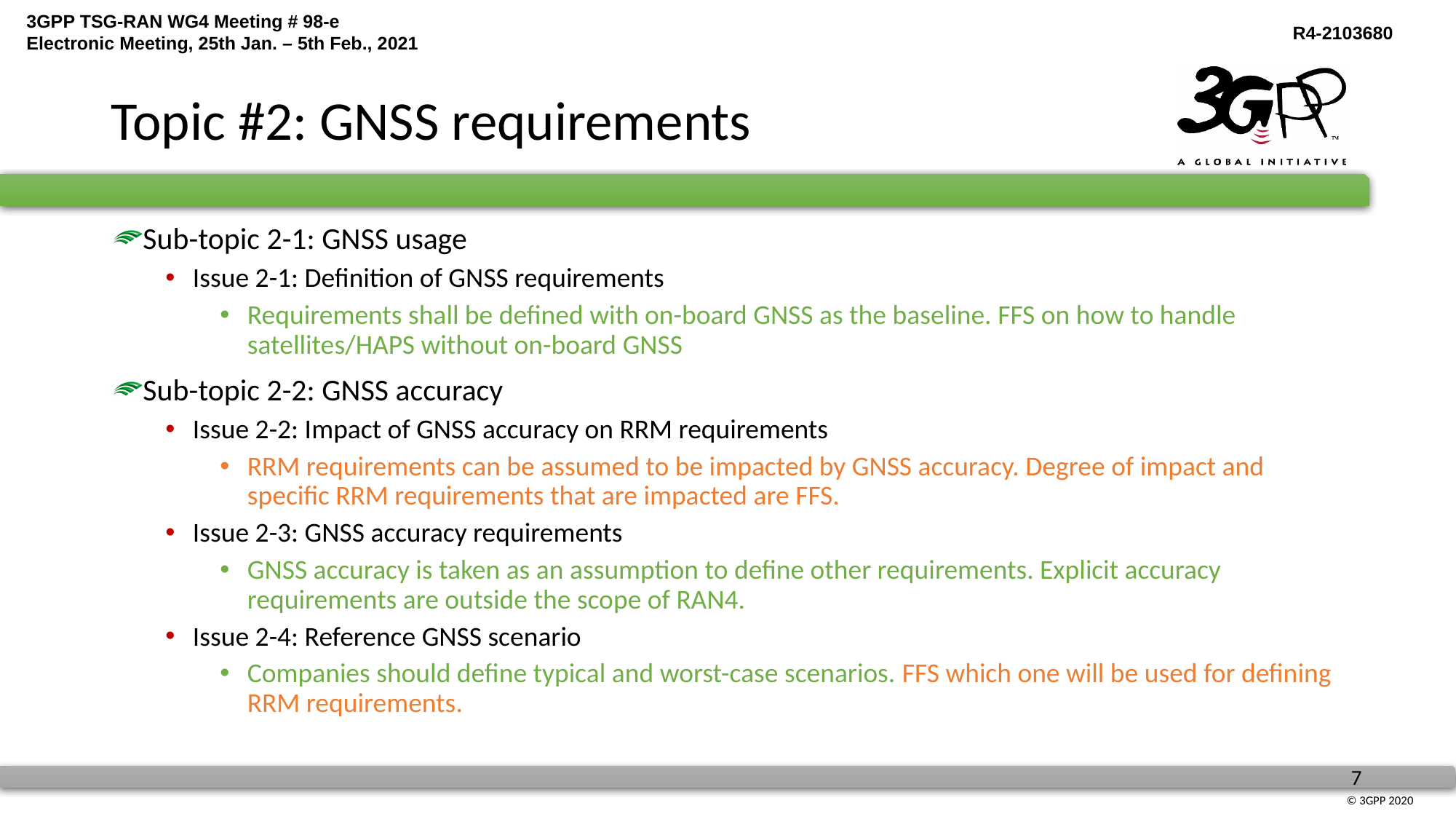

# Topic #2: GNSS requirements
Sub-topic 2-1: GNSS usage
Issue 2-1: Definition of GNSS requirements
Requirements shall be defined with on-board GNSS as the baseline. FFS on how to handle satellites/HAPS without on-board GNSS
Sub-topic 2-2: GNSS accuracy
Issue 2-2: Impact of GNSS accuracy on RRM requirements
RRM requirements can be assumed to be impacted by GNSS accuracy. Degree of impact and specific RRM requirements that are impacted are FFS.
Issue 2-3: GNSS accuracy requirements
GNSS accuracy is taken as an assumption to define other requirements. Explicit accuracy requirements are outside the scope of RAN4.
Issue 2-4: Reference GNSS scenario
Companies should define typical and worst-case scenarios. FFS which one will be used for defining RRM requirements.